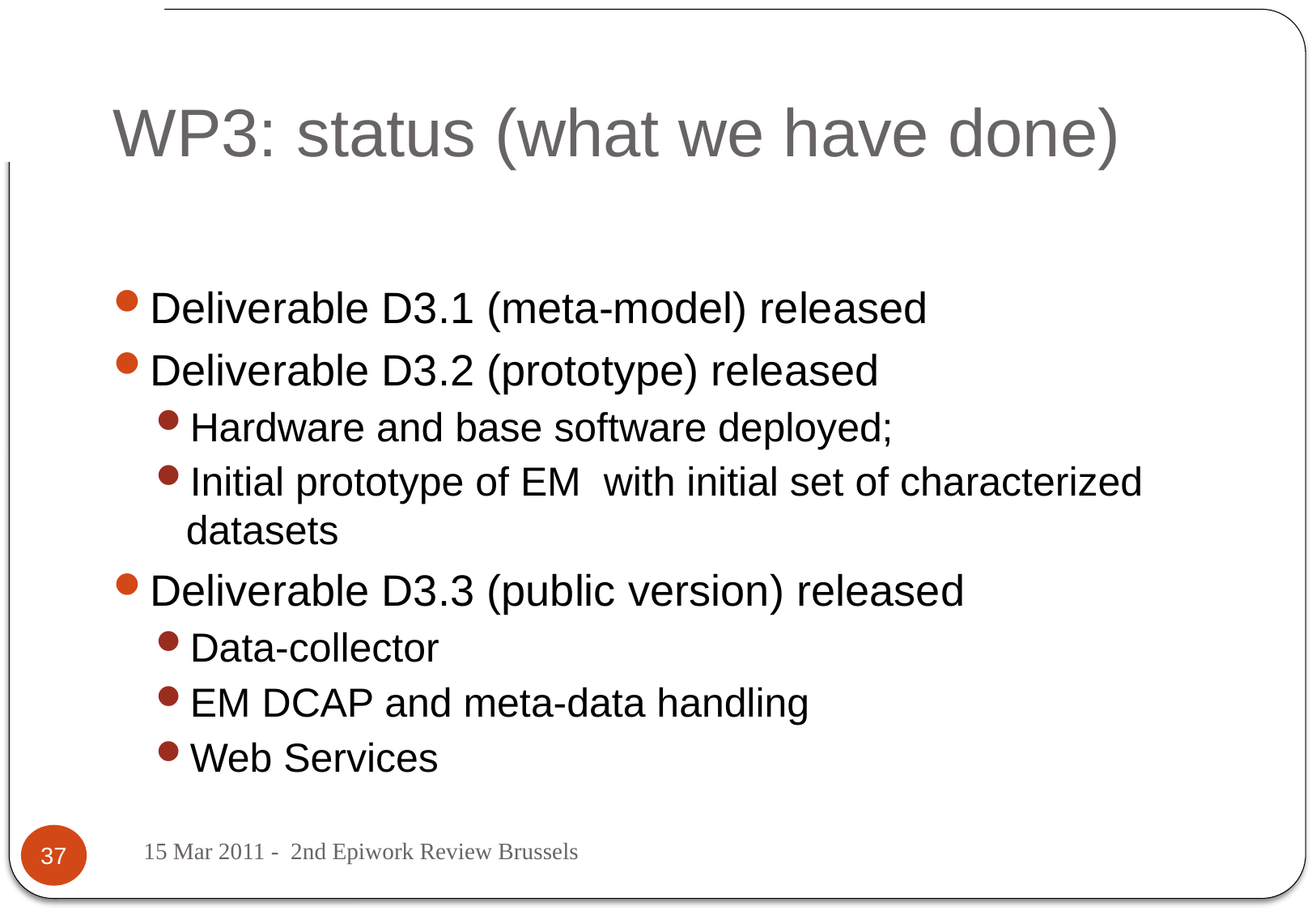

# WP3: status (what we have done)
Deliverable D3.1 (meta-model) released
Deliverable D3.2 (prototype) released
Hardware and base software deployed;
Initial prototype of EM  with initial set of characterized datasets
Deliverable D3.3 (public version) released
Data-collector
EM DCAP and meta-data handling
Web Services
15 Mar 2011 -  2nd Epiwork Review Brussels
37